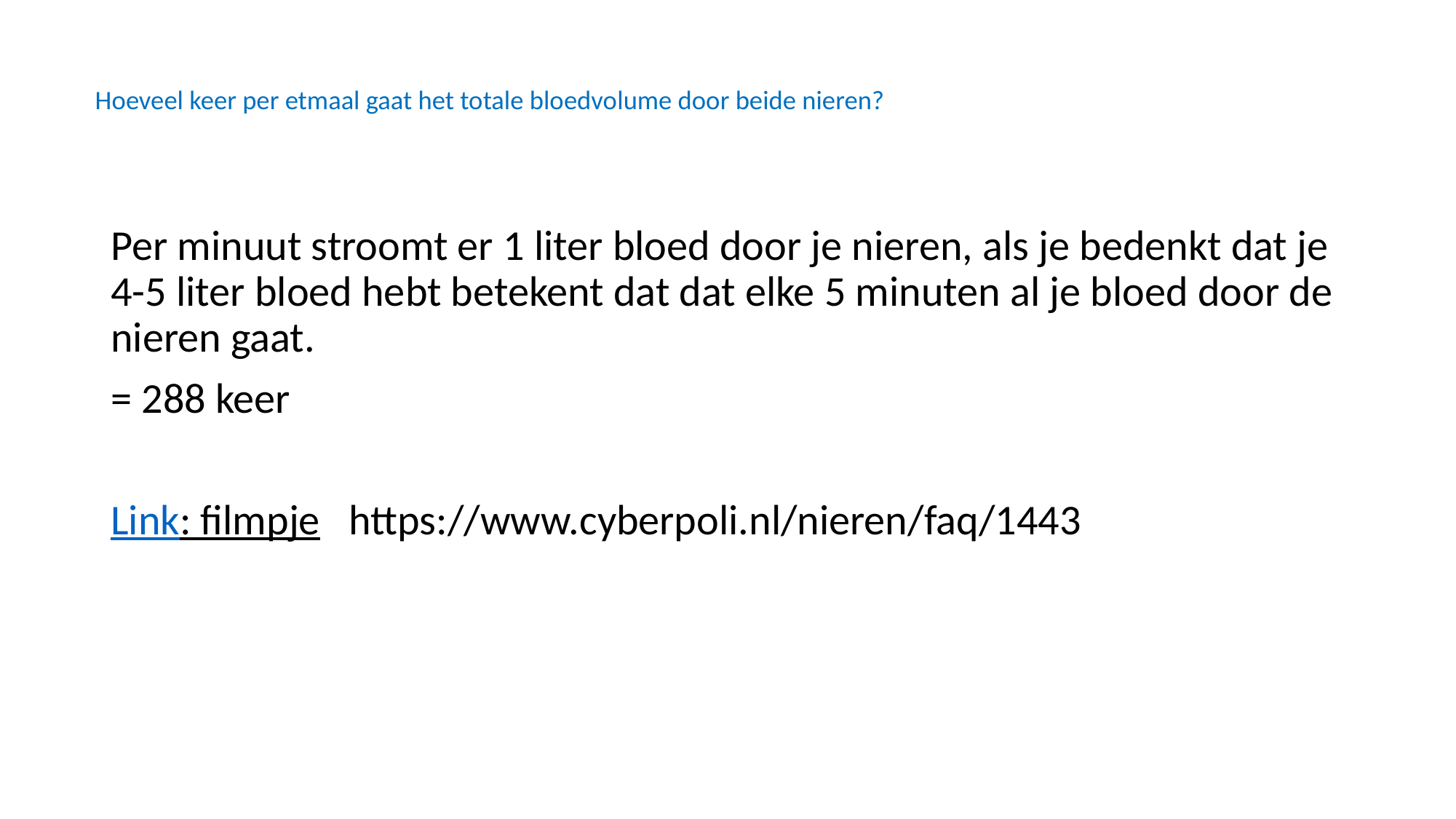

# Hoeveel keer per etmaal gaat het totale bloedvolume door beide nieren?
Per minuut stroomt er 1 liter bloed door je nieren, als je bedenkt dat je 4-5 liter bloed hebt betekent dat dat elke 5 minuten al je bloed door de nieren gaat.
= 288 keer

Link: filmpje   https://www.cyberpoli.nl/nieren/faq/1443